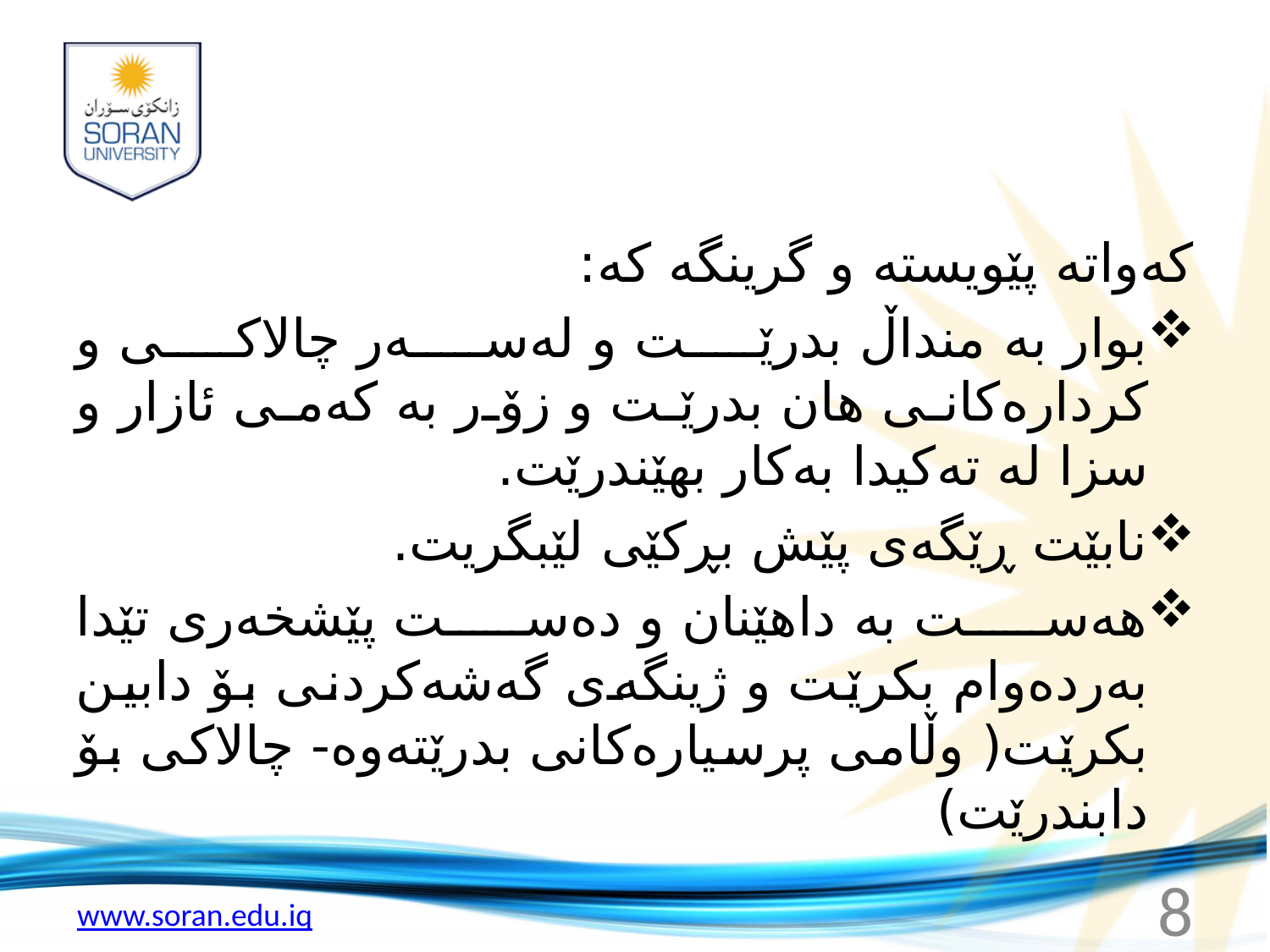

#
که‌واته‌ پێویسته‌ و گرینگه‌ که‌:
بوار به‌ منداڵ بدرێت و له‌سه‌ر چالاکی و کرداره‌کانی هان بدرێت و زۆر به‌ که‌می ئازار و سزا له‌ ته‌کیدا به‌کار بهێندرێت.
نابێت ڕێگه‌ی پێش بڕکێی لێبگریت.
هه‌ست به‌ داهێنان و ده‌ست پێشخه‌ری تێدا به‌رده‌وام بکرێت و ژینگه‌ی گه‌شه‌کردنی بۆ دابین بکرێت( وڵامی پرسیاره‌کانی بدرێته‌وه‌- چالاکی بۆ دابندرێت)

8